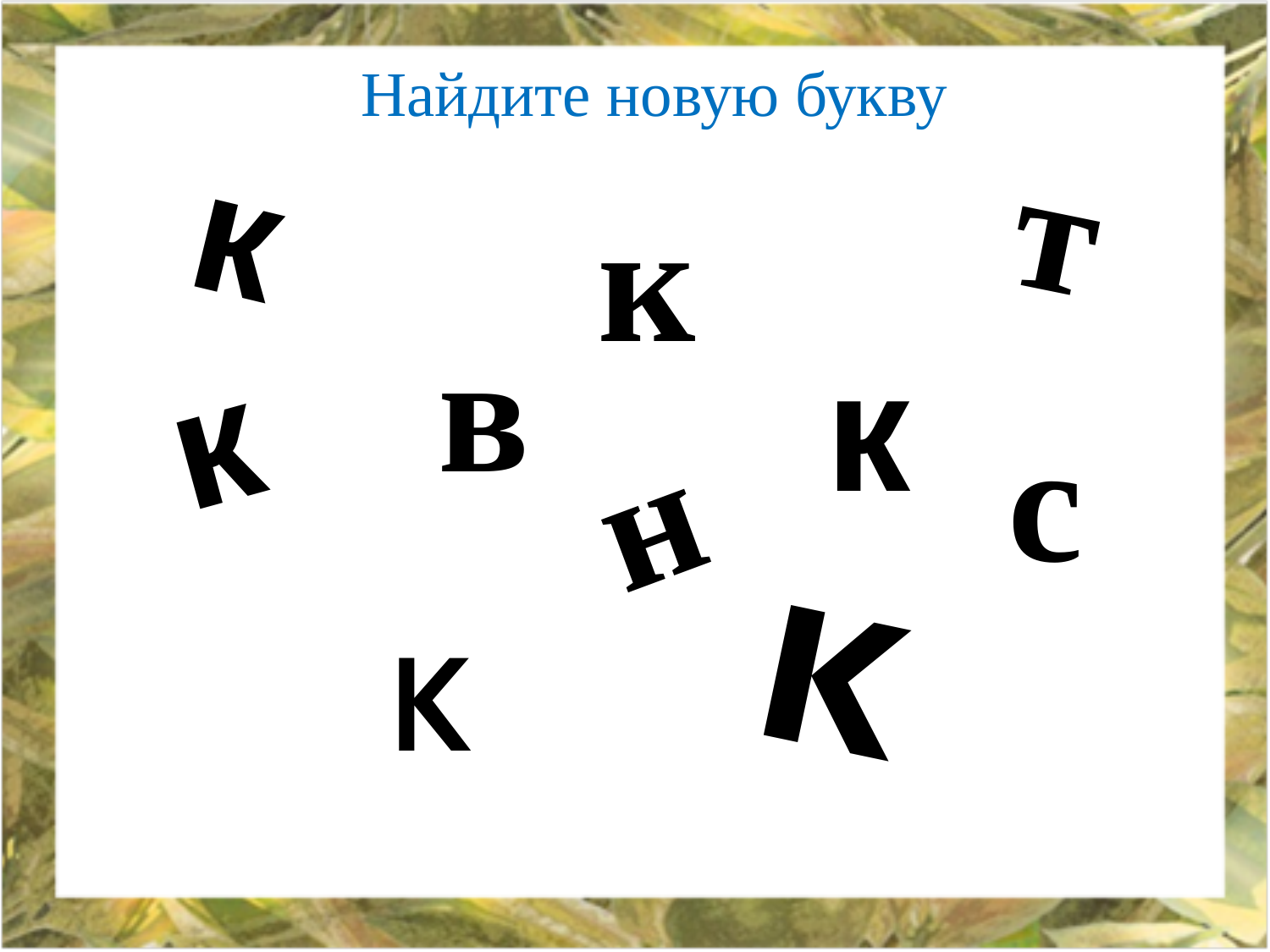

Найдите новую букву
т
к
к
в
к
к
с
н
к
к